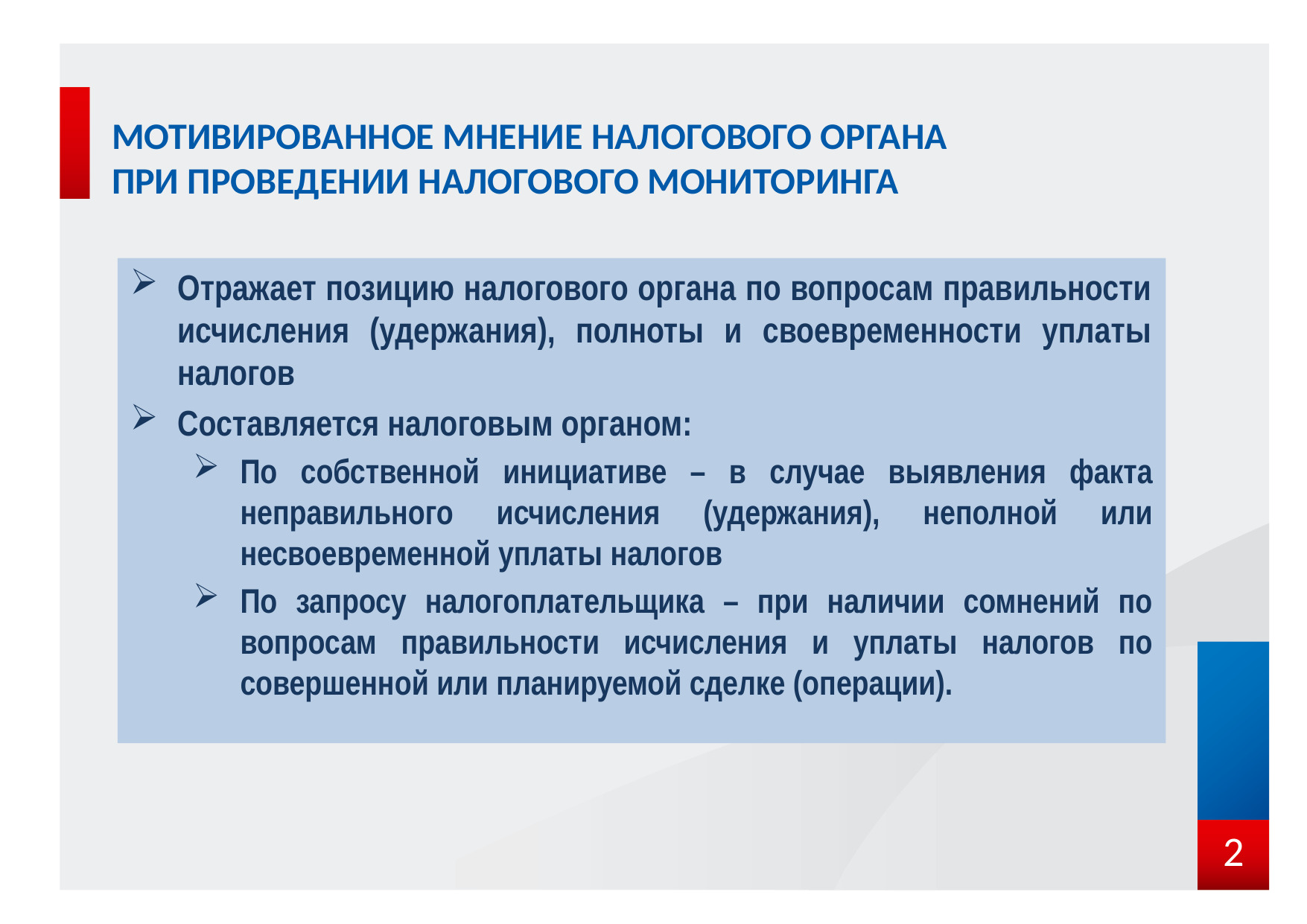

# Мотивированное мнение налогового органа при проведении налогового мониторинга
Отражает позицию налогового органа по вопросам правильности исчисления (удержания), полноты и своевременности уплаты налогов
Составляется налоговым органом:
По собственной инициативе – в случае выявления факта неправильного исчисления (удержания), неполной или несвоевременной уплаты налогов
По запросу налогоплательщика – при наличии сомнений по вопросам правильности исчисления и уплаты налогов по совершенной или планируемой сделке (операции).

2